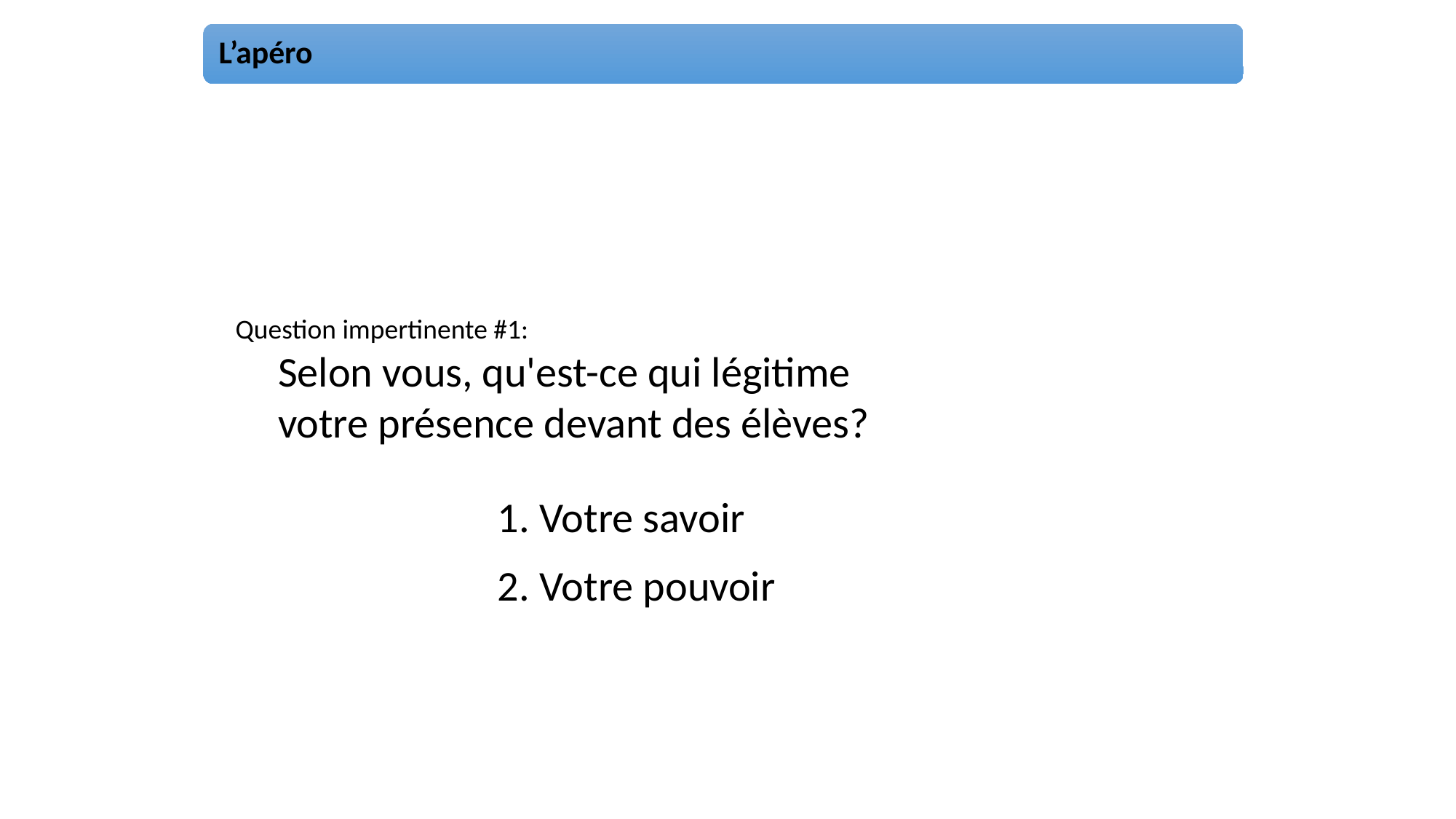

L’apéro
Question impertinente #1:
Selon vous, qu'est-ce qui légitime
votre présence devant des élèves?
1. Votre savoir
2. Votre pouvoir